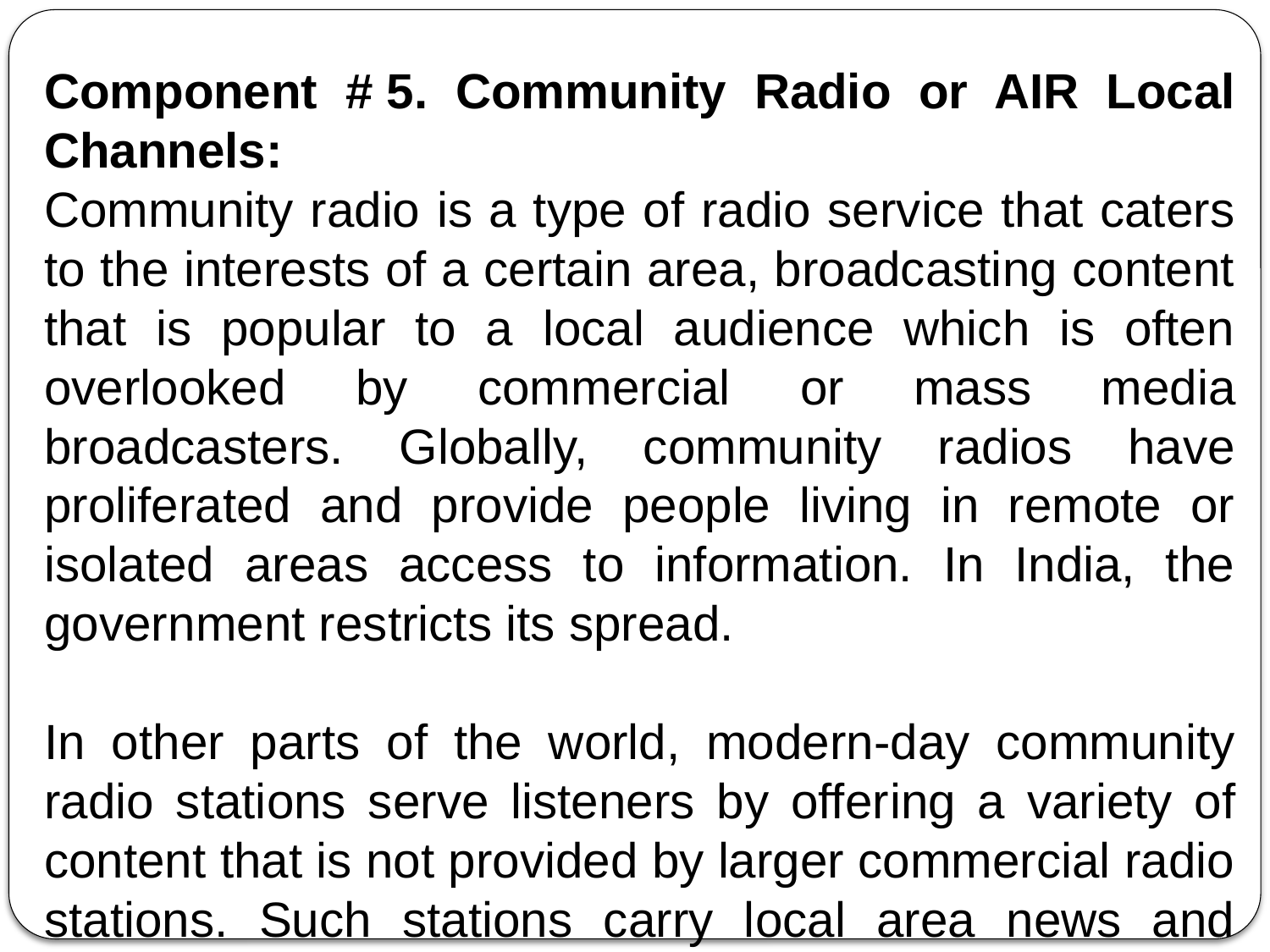

Component # 5. Community Radio or AIR Local Channels:
Community radio is a type of radio service that caters to the interests of a certain area, broadcasting content that is popular to a local audience which is often overlooked by com­mercial or mass media broadcasters. Globally, community radios have proliferated and provide people living in remote or isolated areas access to information. In India, the govern­ment restricts its spread.

In other parts of the world, modern-day community radio stations serve listeners by offer­ing a variety of content that is not provided by larger commercial radio stations. Such stations carry local area news and information programmes, particularly useful for farming communi­ties that are poorly served by other media channels.